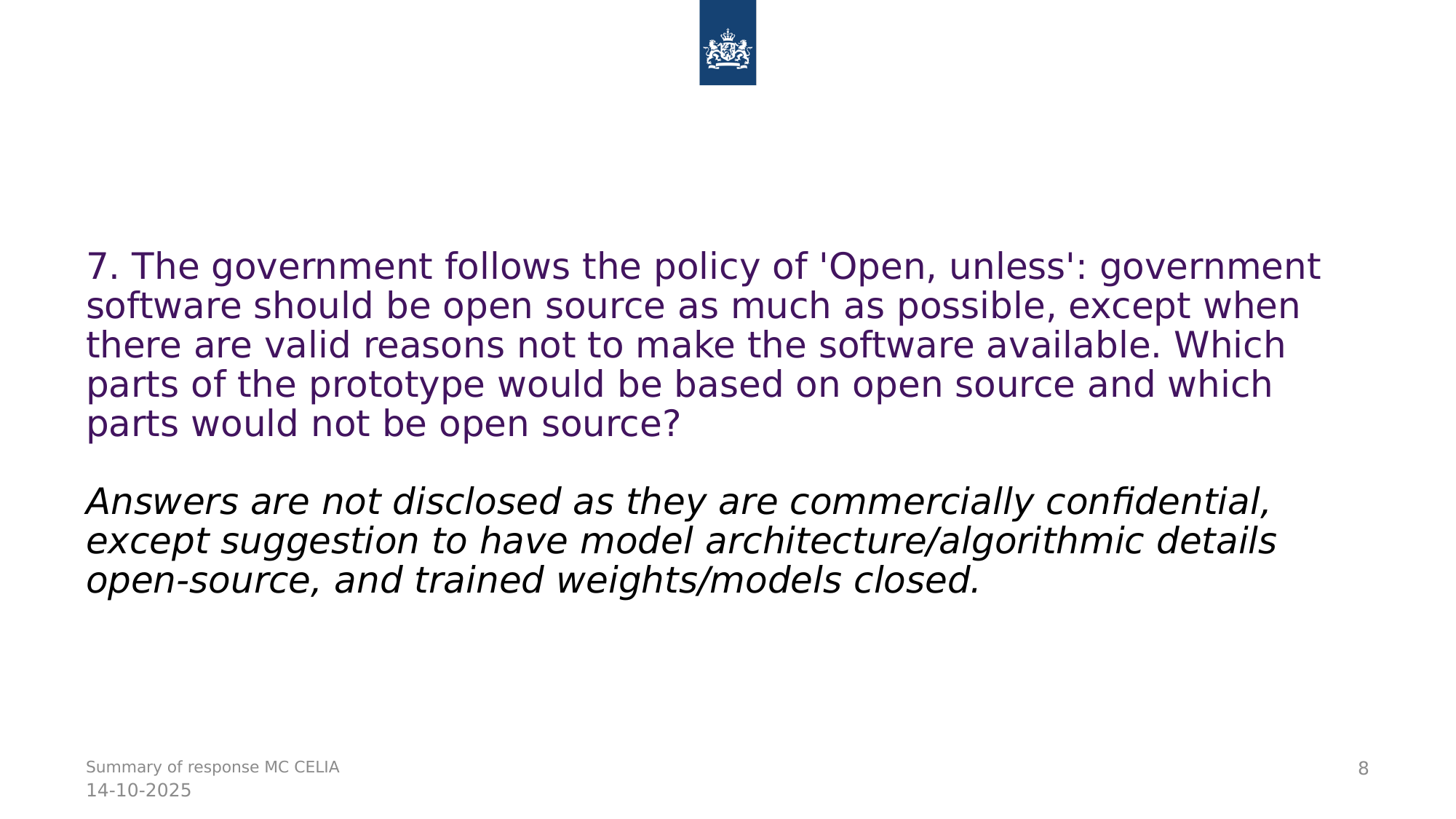

# 7. The government follows the policy of 'Open, unless': government software should be open source as much as possible, except when there are valid reasons not to make the software available. Which parts of the prototype would be based on open source and which parts would not be open source?
Answers are not disclosed as they are commercially confidential, except suggestion to have model architecture/algorithmic details open-source, and trained weights/models closed.
8
Summary of response MC CELIA
14-10-2025